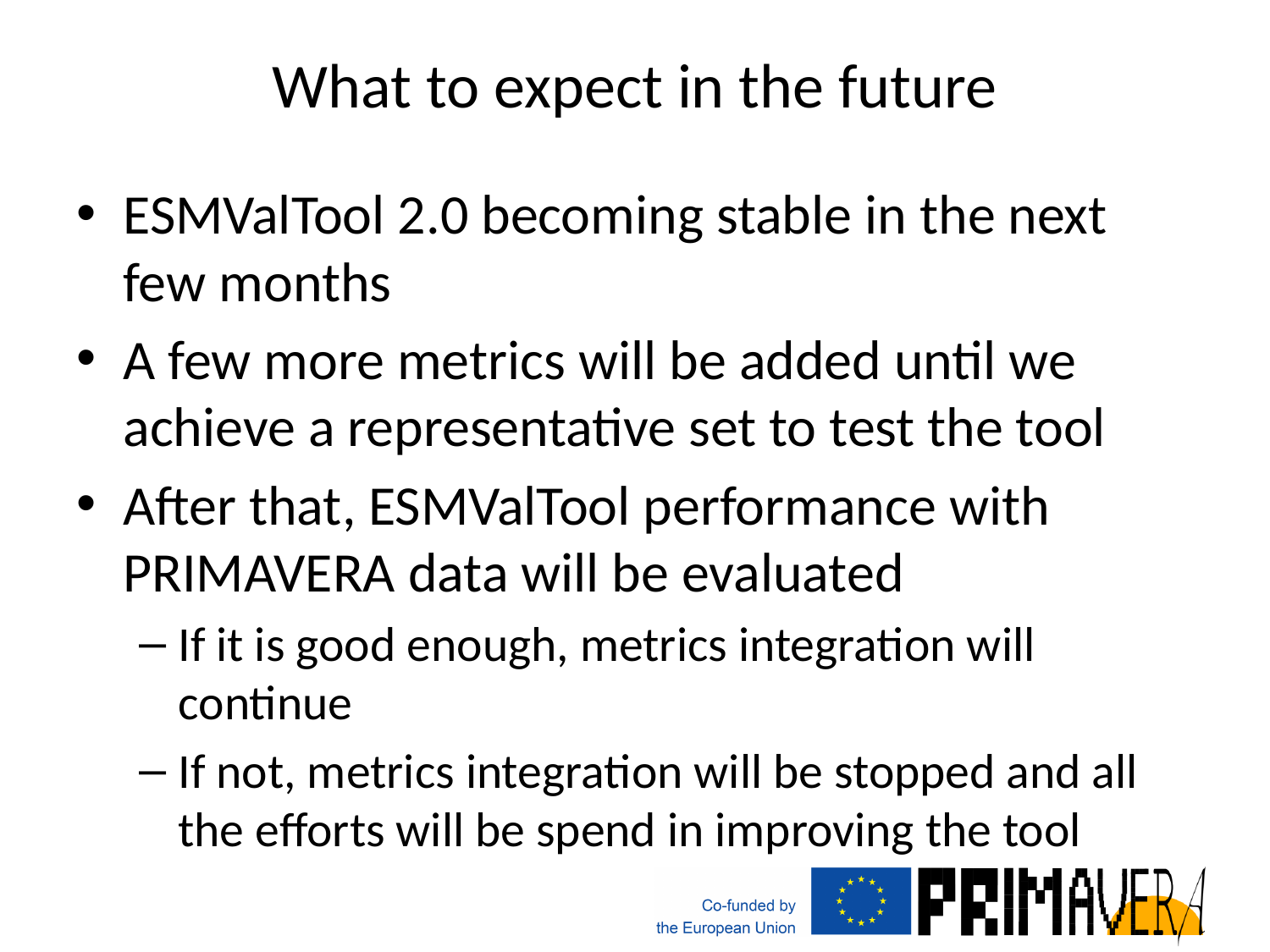

# What to expect in the future
ESMValTool 2.0 becoming stable in the next few months
A few more metrics will be added until we achieve a representative set to test the tool
After that, ESMValTool performance with PRIMAVERA data will be evaluated
If it is good enough, metrics integration will continue
If not, metrics integration will be stopped and all the efforts will be spend in improving the tool